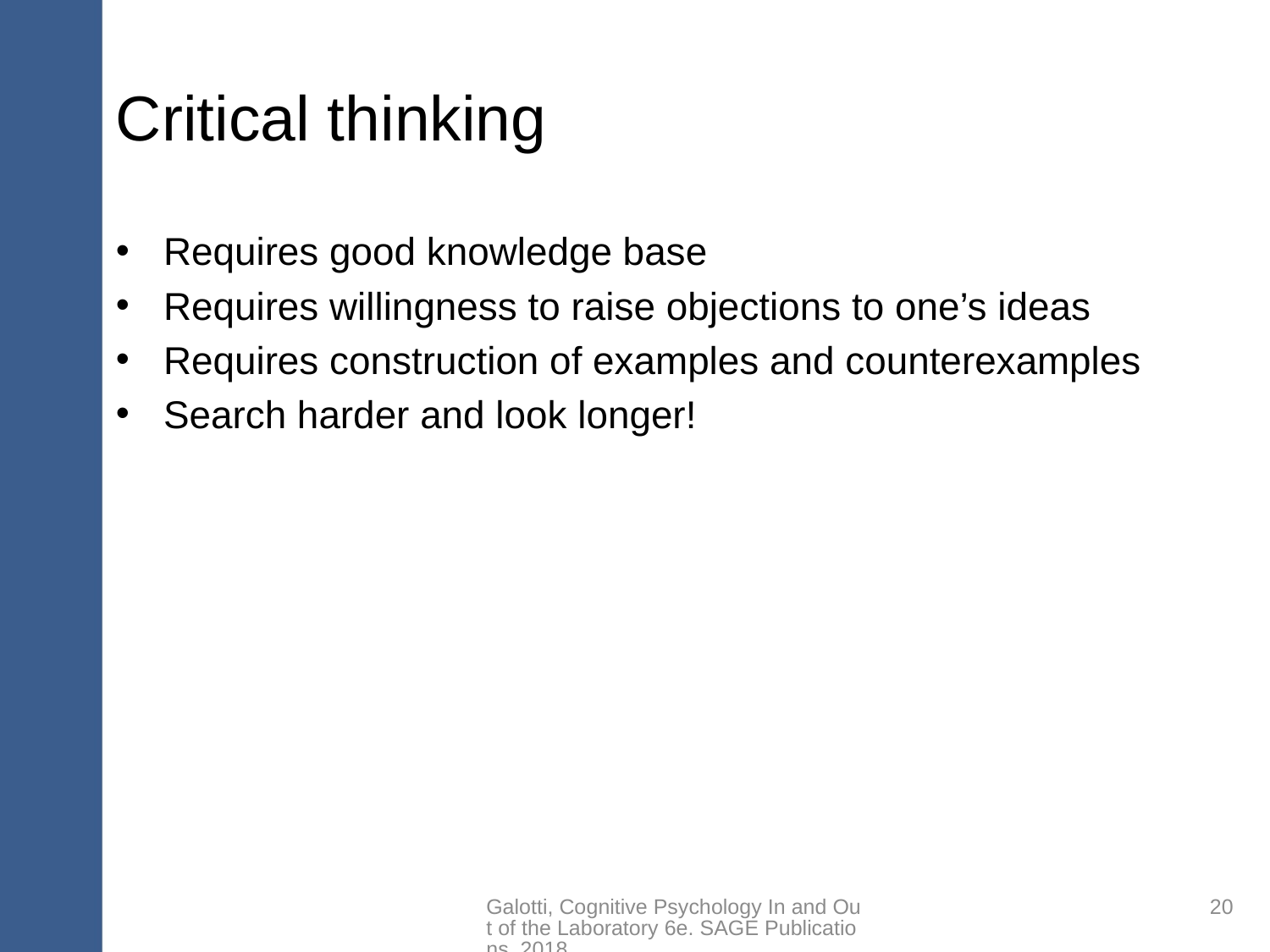

# Critical thinking
Requires good knowledge base
Requires willingness to raise objections to one’s ideas
Requires construction of examples and counterexamples
Search harder and look longer!
Galotti, Cognitive Psychology In and Out of the Laboratory 6e. SAGE Publications, 2018.
20